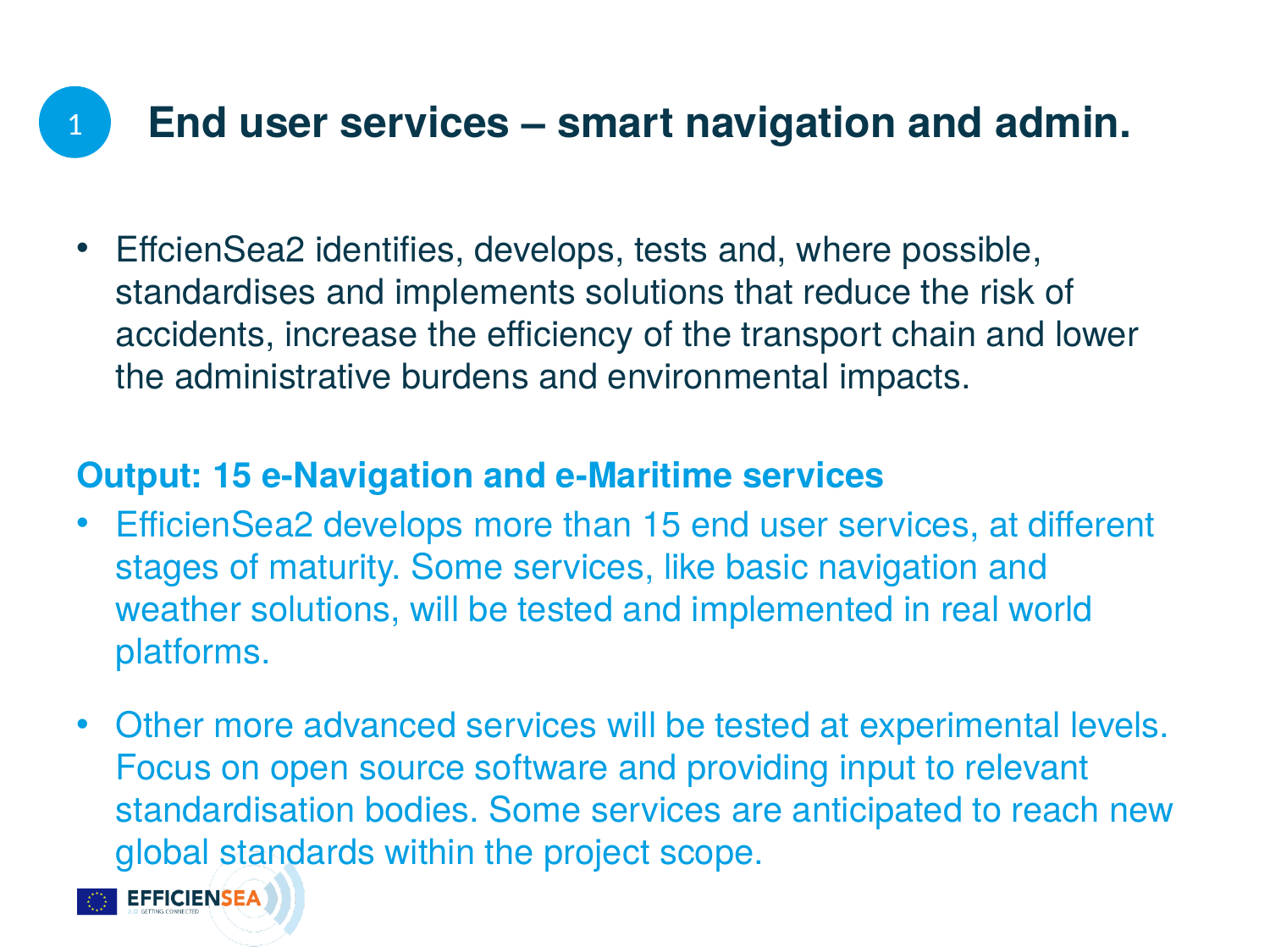

End user services – smart navigation and admin.

1
EffcienSea2 identifies, develops, tests and, where possible, standardises and implements solutions that reduce the risk of accidents, increase the efficiency of the transport chain and lower the administrative burdens and environmental impacts.

Output: 15 e-Navigation and e-Maritime services
EfficienSea2 develops more than 15 end user services, at different stages of maturity. Some services, like basic navigation and weather solutions, will be tested and implemented in real world platforms.

Other more advanced services will be tested at experimental levels. Focus on open source software and providing input to relevant standardisation bodies. Some services are anticipated to reach new global standards within the project scope.